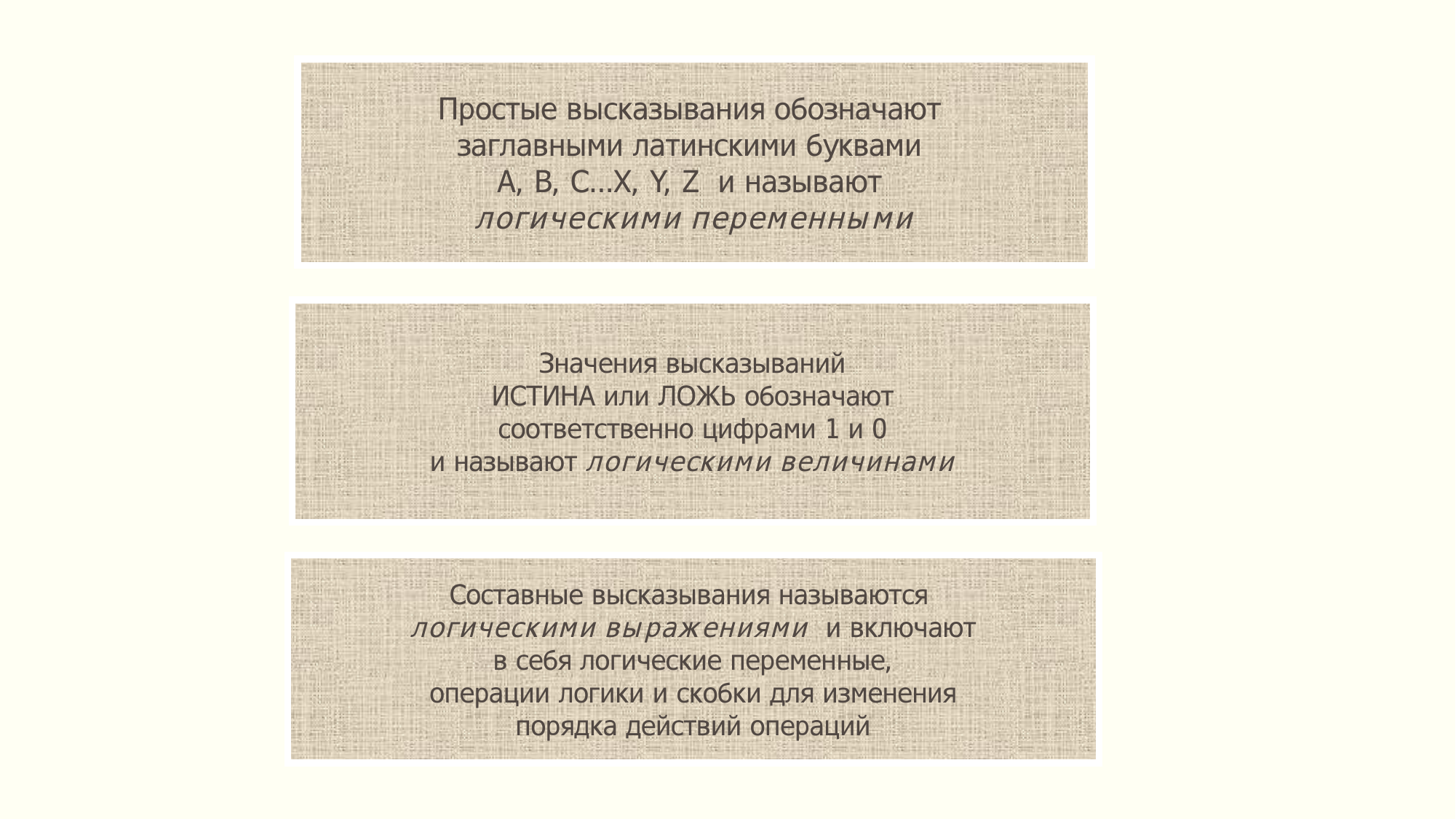

Простые высказывания обозначают
заглавными латинскими буквами
A, B, C…X, Y, Z  и называют
логическими переменными
Значения высказываний
ИСТИНА или ЛОЖЬ обозначают
соответственно цифрами 1 и 0
и называют логическими величинами
Составные высказывания называются
логическими выражениями  и включают
в себя логические переменные,
операции логики и скобки для изменения
порядка действий операций